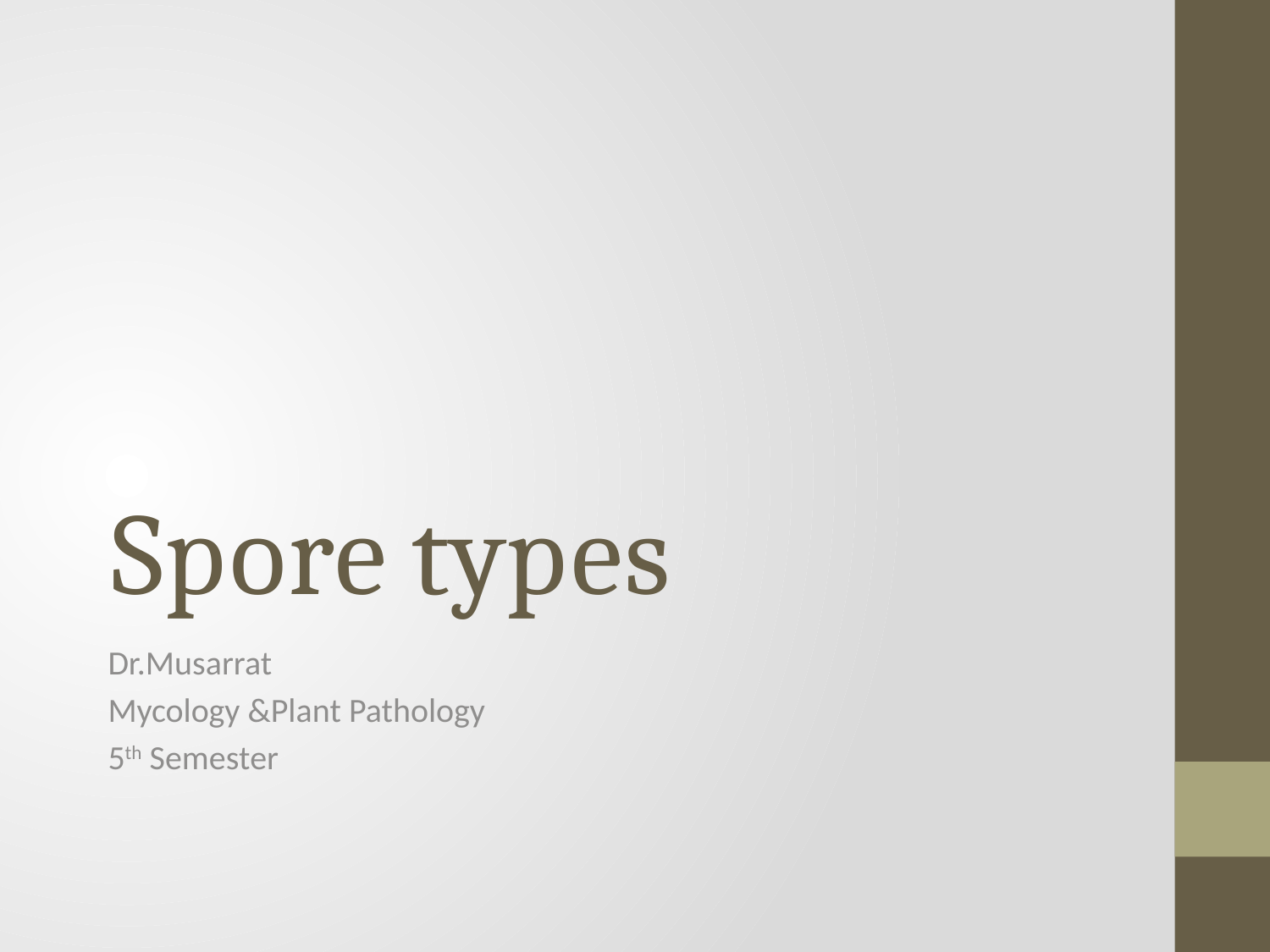

# Spore types
Dr.Musarrat
Mycology &Plant Pathology
5th Semester